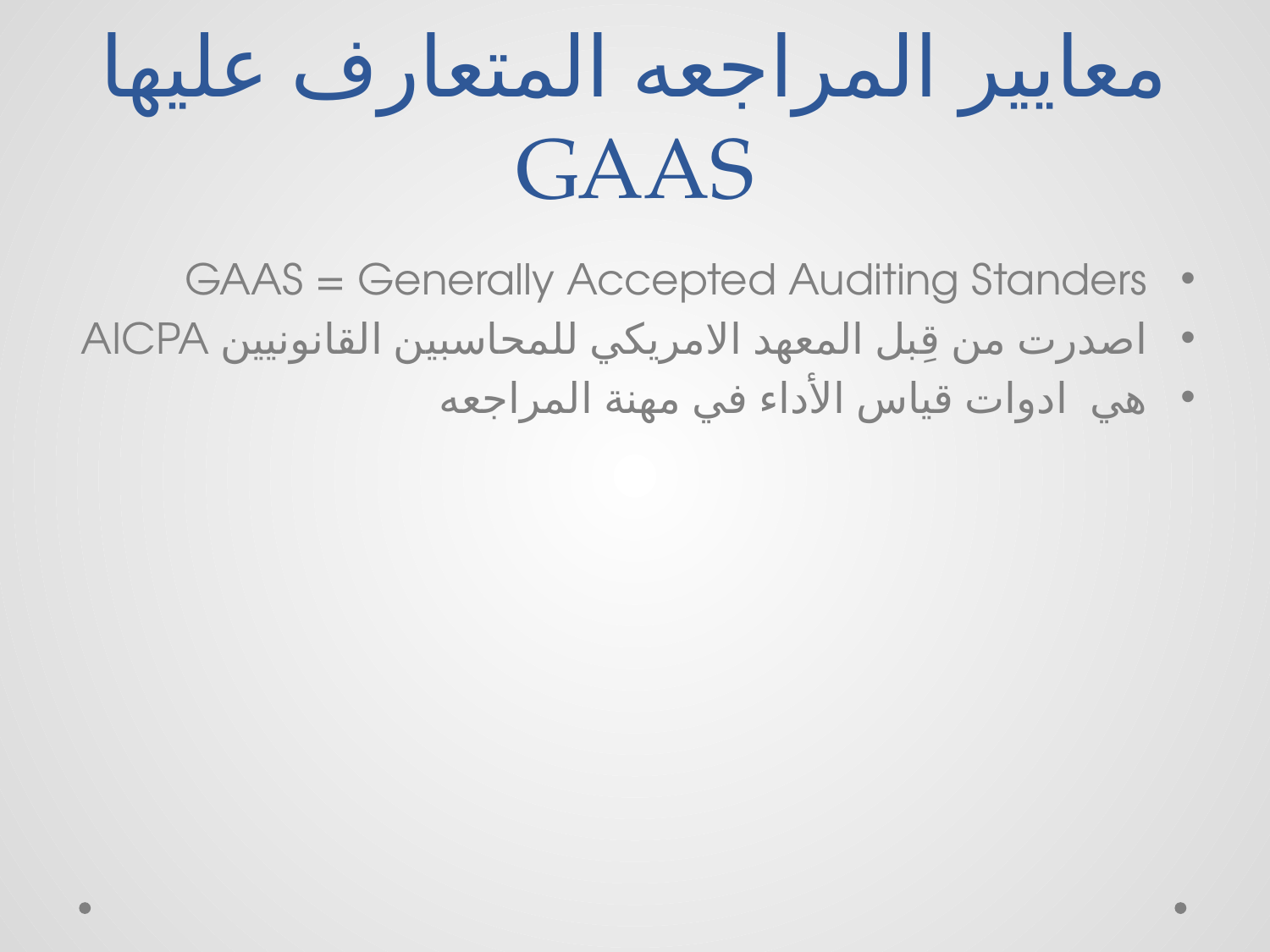

# معايير المراجعه المتعارف عليها GAAS
GAAS = Generally Accepted Auditing Standers
اصدرت من قِبل المعهد الامريكي للمحاسبين القانونيين AICPA
هي  ادوات قياس الأداء في مهنة المراجعه